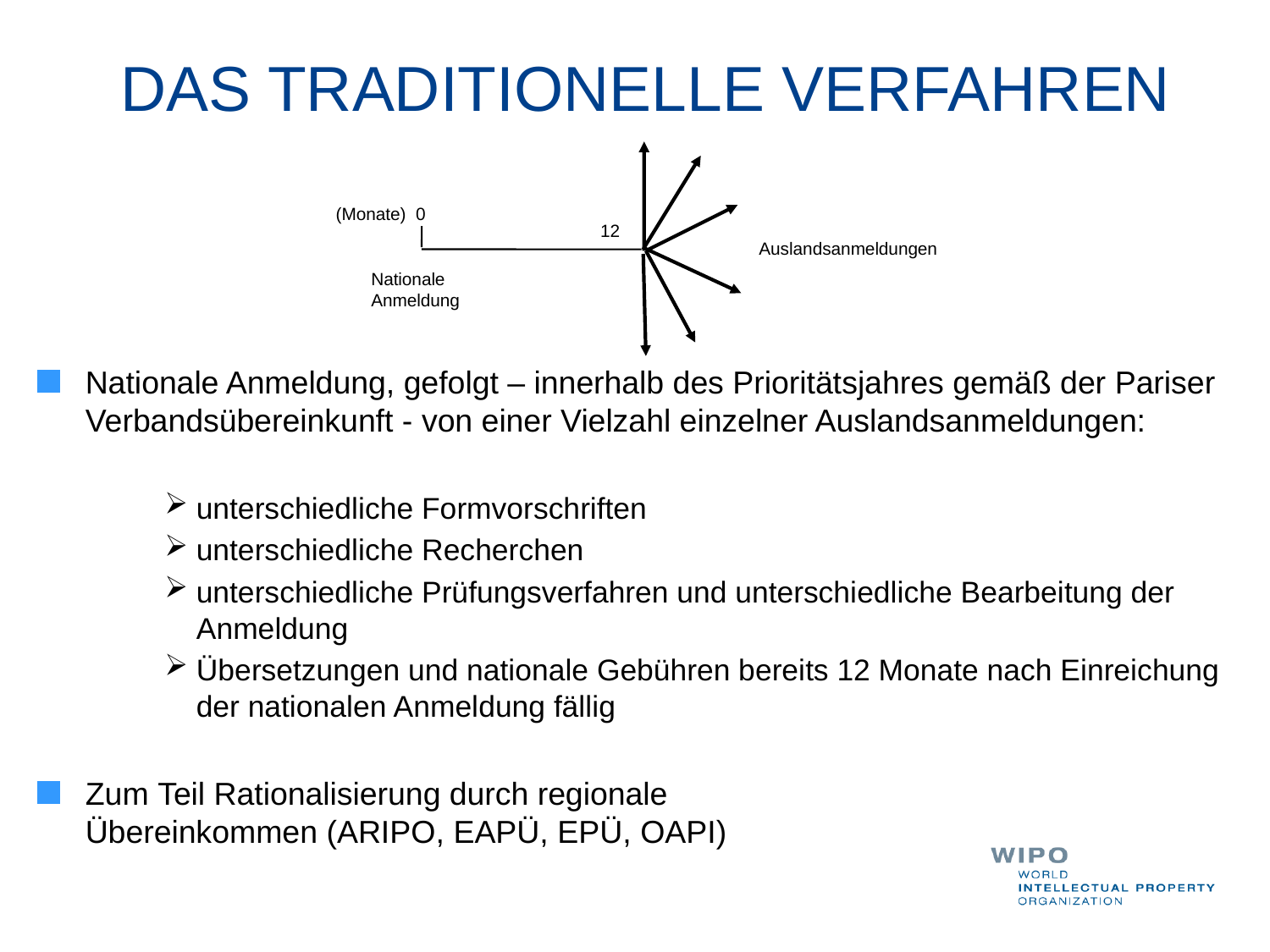

# DAS TRADITIONELLE VERFAHREN

(Monate)  0

12

Auslandsanmeldungen

Nationale
Anmeldung

Nationale Anmeldung, gefolgt – innerhalb des Prioritätsjahres gemäß der Pariser Verbandsübereinkunft - von einer Vielzahl einzelner Auslandsanmeldungen:

unterschiedliche Formvorschriften
unterschiedliche Recherchen
unterschiedliche Prüfungsverfahren und unterschiedliche Bearbeitung der Anmeldung
Übersetzungen und nationale Gebühren bereits 12 Monate nach Einreichung der nationalen Anmeldung fällig

Zum Teil Rationalisierung durch regionale
Übereinkommen (ARIPO, EAPÜ, EPÜ, OAPI)